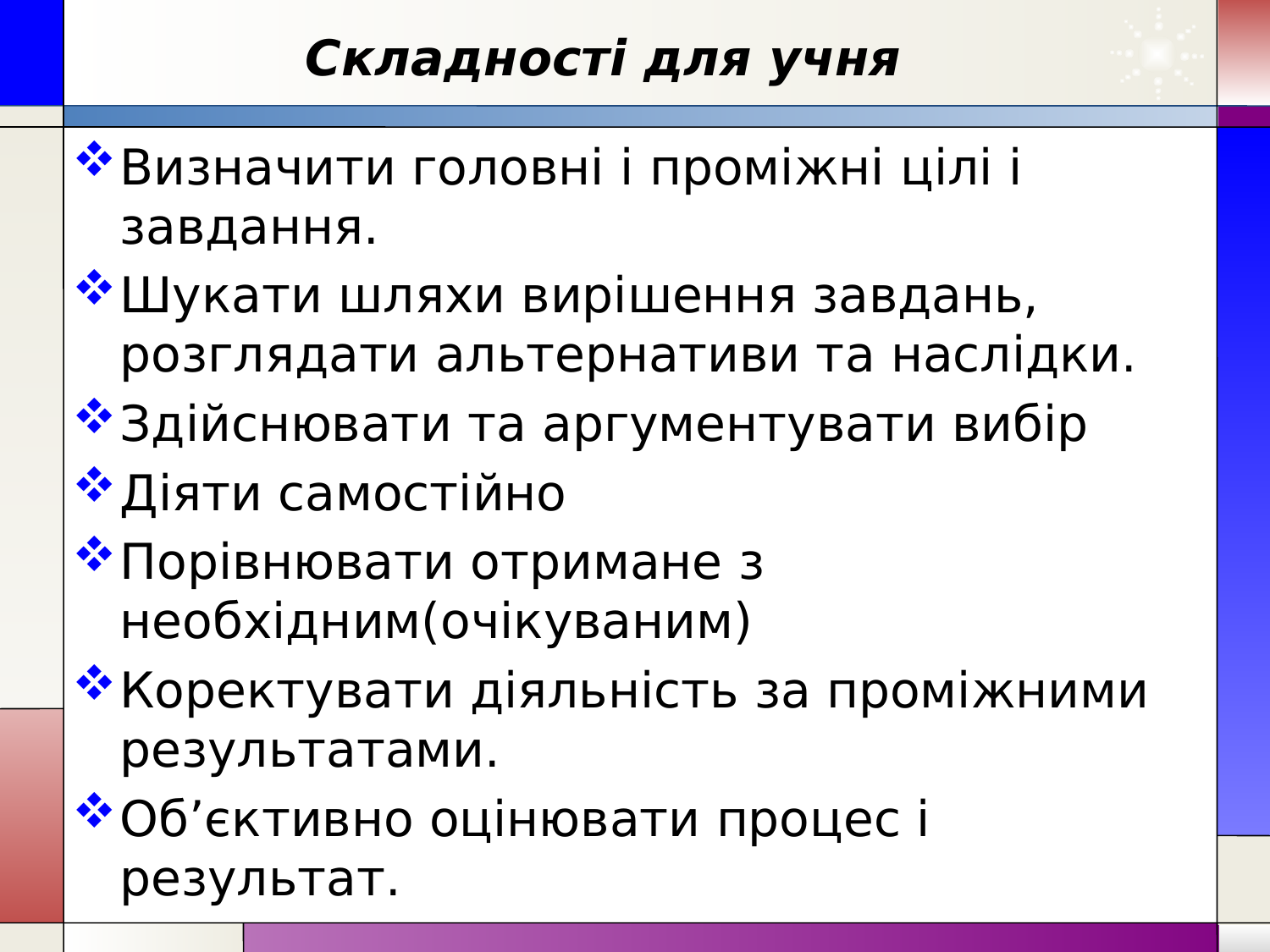

# Складності для учня
Визначити головні і проміжні цілі і завдання.
Шукати шляхи вирішення завдань, розглядати альтернативи та наслідки.
Здійснювати та аргументувати вибір
Діяти самостійно
Порівнювати отримане з необхідним(очікуваним)
Коректувати діяльність за проміжними результатами.
Об’єктивно оцінювати процес і результат.